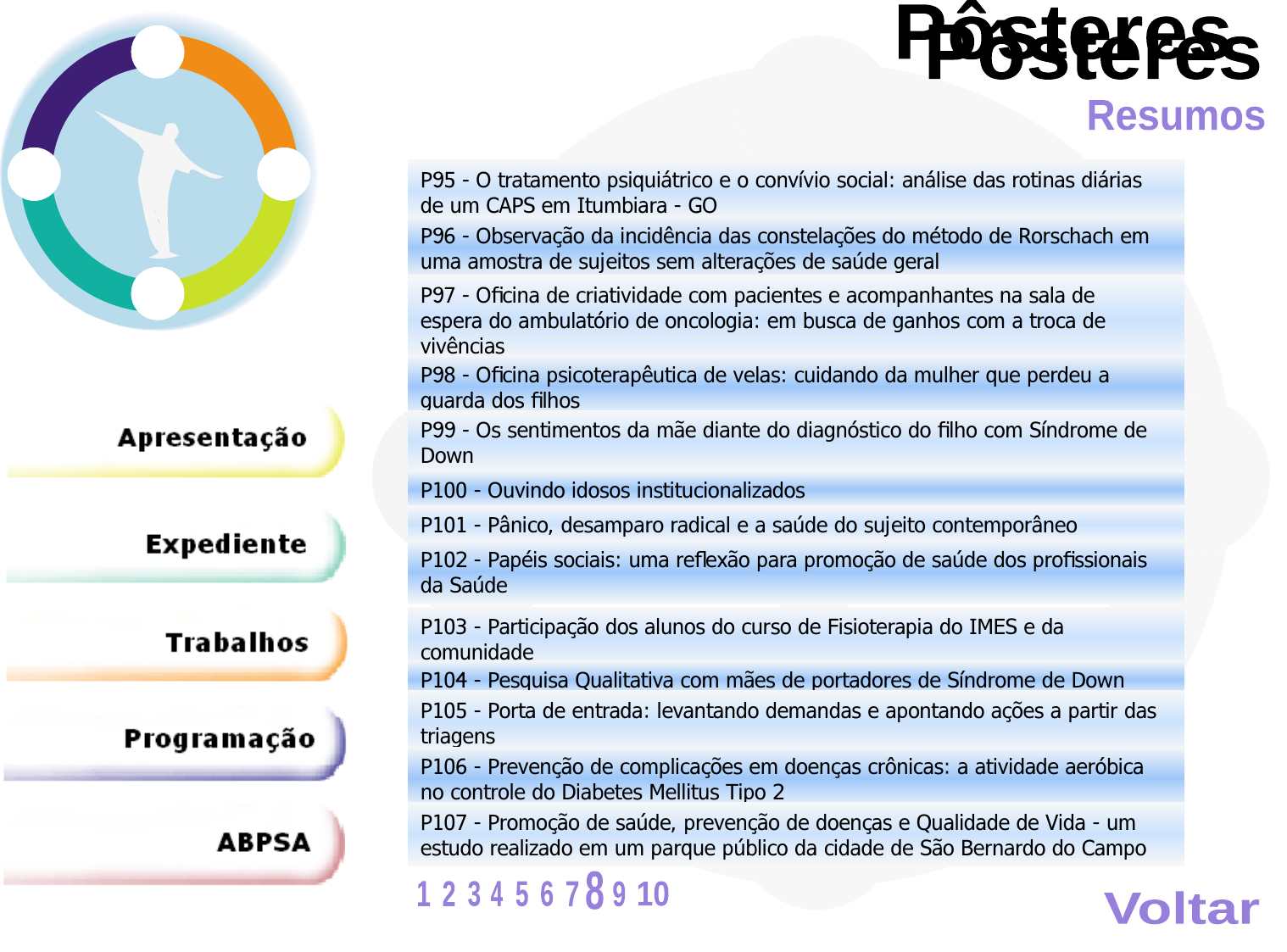

Pôsteres
Pôsteres
Resumos
P95 - O tratamento psiquiátrico e o convívio social: análise das rotinas diárias
de um CAPS em Itumbiara - GO
P96 - Observação da incidência das constelações do método de Rorschach em
uma amostra de sujeitos sem alterações de saúde geral

P97 - Oficina de criatividade com pacientes e acompanhantes na sala de
espera do ambulatório de oncologia: em busca de ganhos com a troca de
vivências

P98 - Oficina psicoterapêutica de velas: cuidando da mulher que perdeu a
guarda dos filhos
P99 - Os sentimentos da mãe diante do diagnóstico do filho com Síndrome de
Down
P100 - Ouvindo idosos institucionalizados
P101 - Pânico, desamparo radical e a saúde do sujeito contemporâneo
P102 - Papéis sociais: uma reflexão para promoção de saúde dos profissionais da Saúde
P103 - Participação dos alunos do curso de Fisioterapia do IMES e da comunidade
P104 - Pesquisa Qualitativa com mães de portadores de Síndrome de Down
P105 - Porta de entrada: levantando demandas e apontando ações a partir das
triagens
P106 - Prevenção de complicações em doenças crônicas: a atividade aeróbica
no controle do Diabetes Mellitus Tipo 2
P107 - Promoção de saúde, prevenção de doenças e Qualidade de Vida - um
estudo realizado em um parque público da cidade de São Bernardo do Campo
8
1
2
3
4
6
5
7
9
10
Voltar